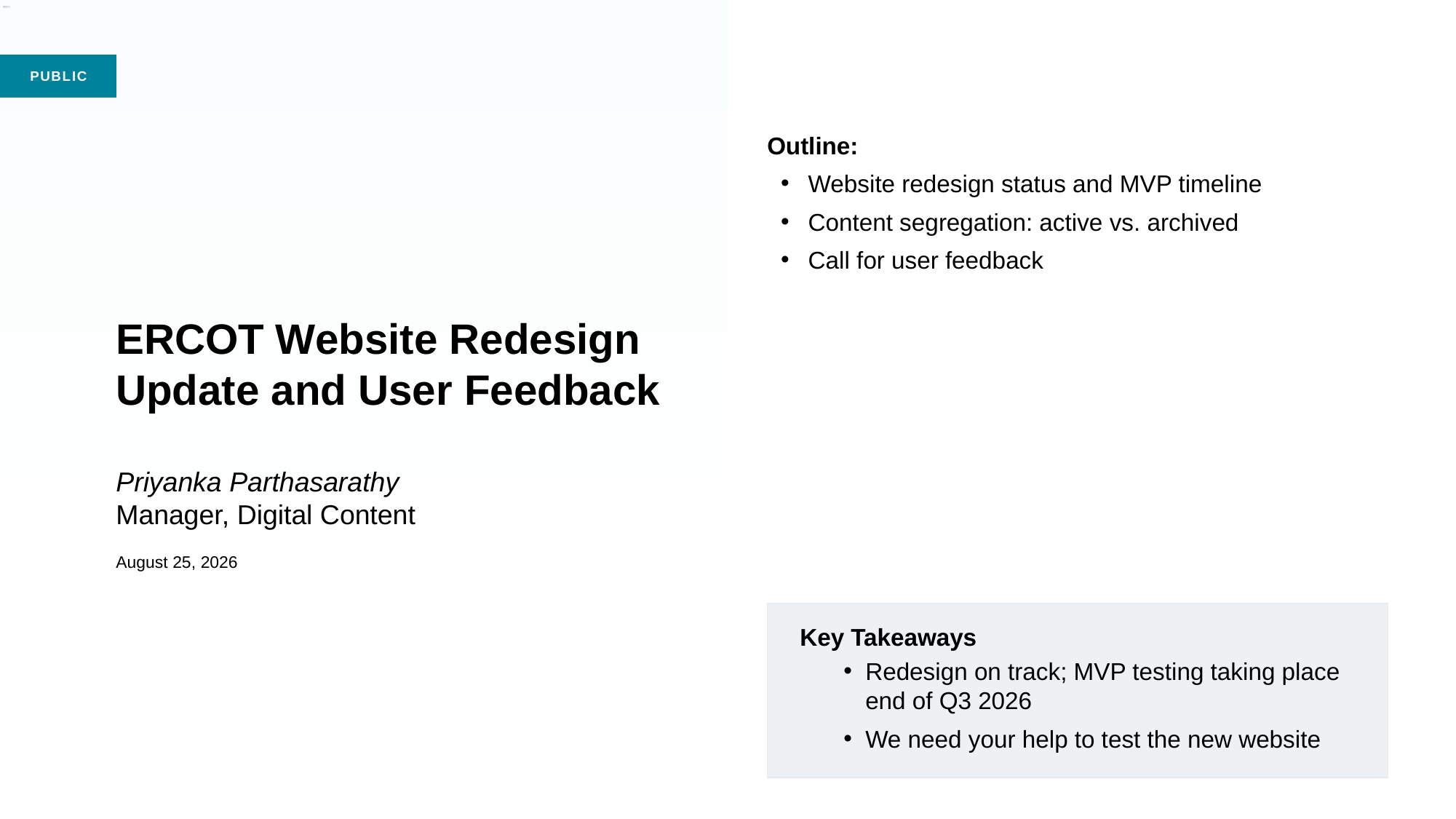

Outline:
Website redesign status and MVP timeline
Content segregation: active vs. archived
Call for user feedback
# ERCOT Website Redesign Update and User Feedback Priyanka Parthasarathy Manager, Digital Content August 25, 2026
Key Takeaways
Redesign on track; MVP testing taking place end of Q3 2026
We need your help to test the new website